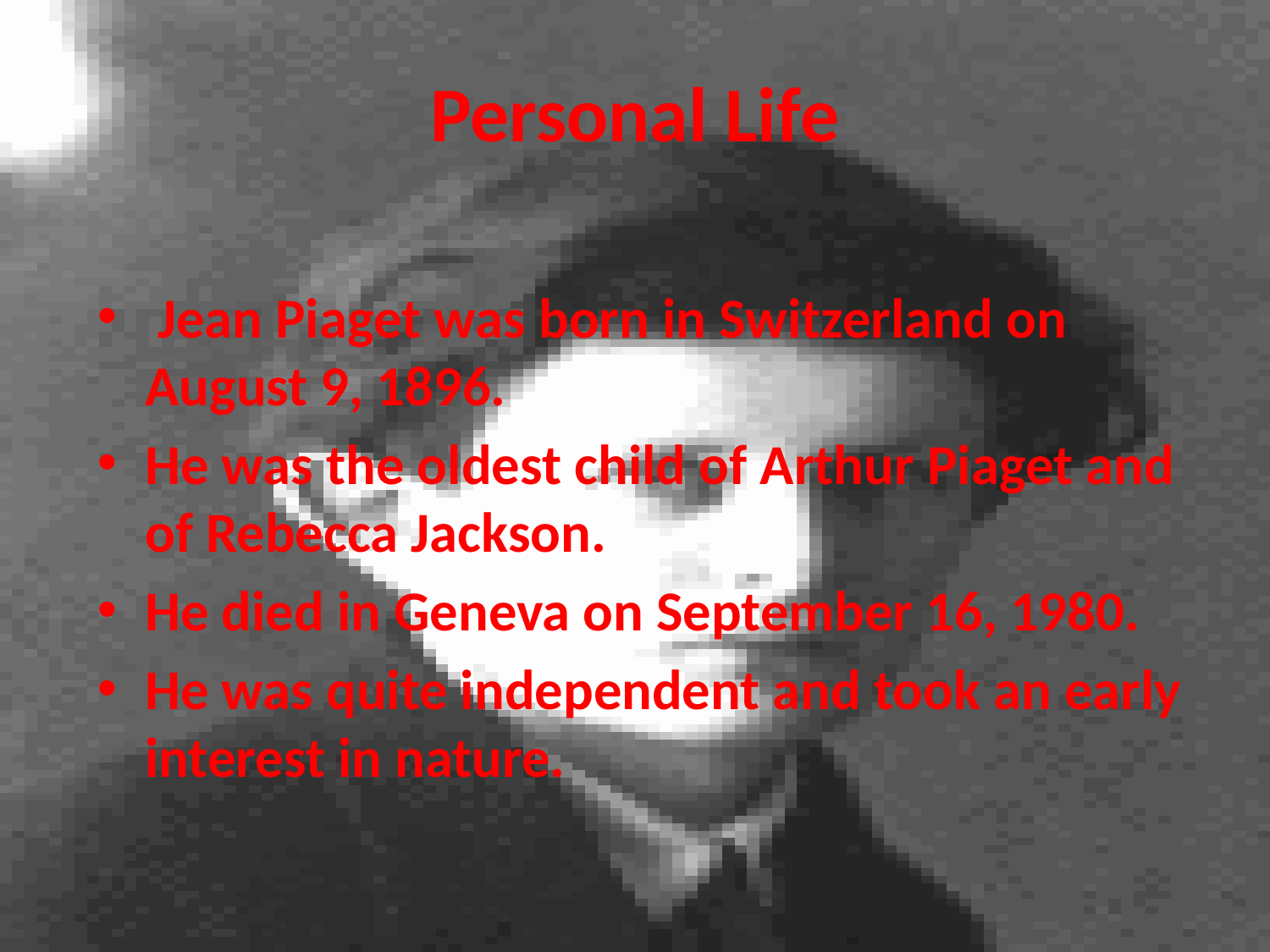

# Personal Life
 Jean Piaget was born in Switzerland on August 9, 1896.
He was the oldest child of Arthur Piaget and of Rebecca Jackson.
He died in Geneva on September 16, 1980.
He was quite independent and took an early interest in nature.